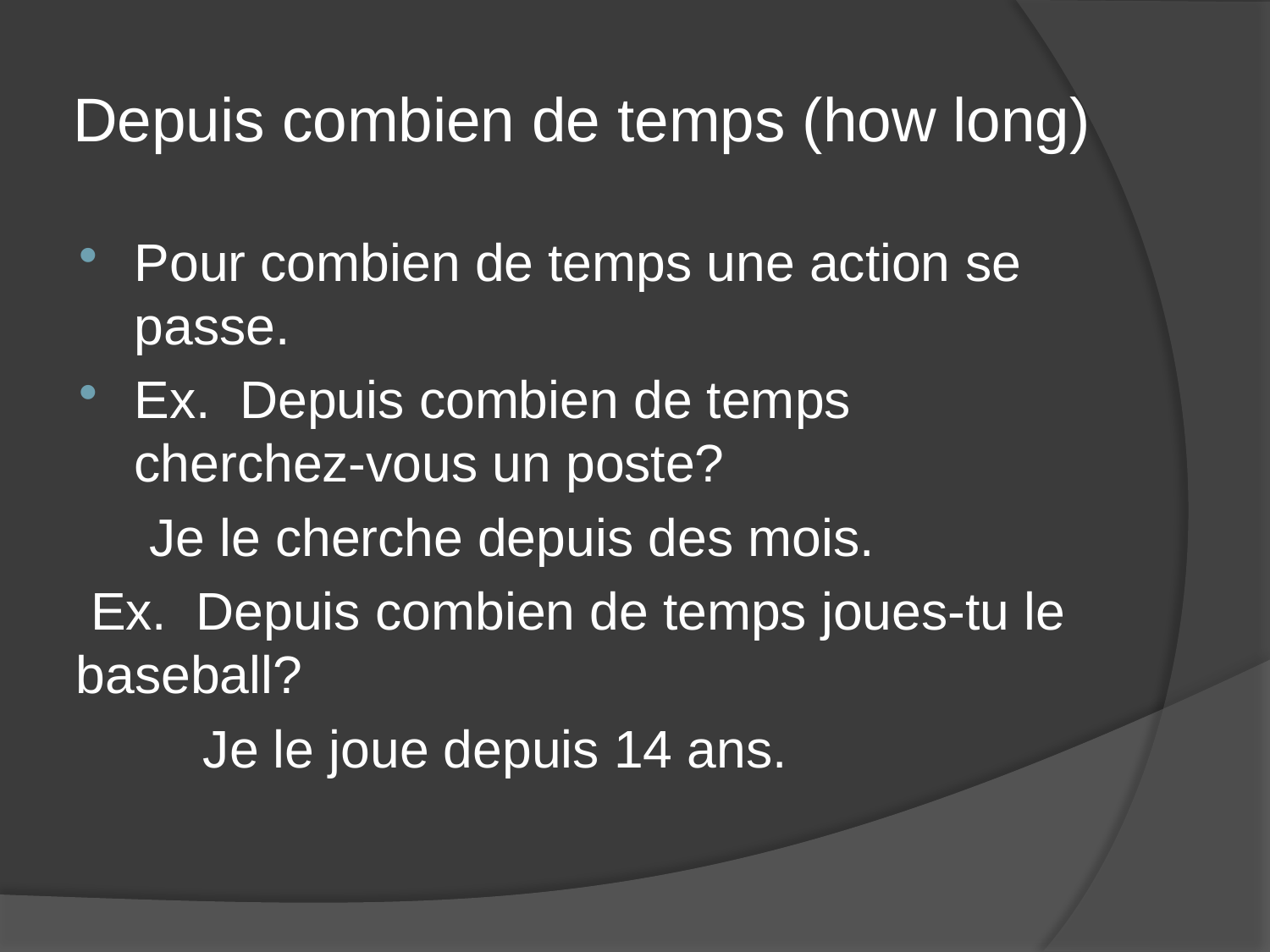

# Depuis combien de temps (how long)
Pour combien de temps une action se passe.
Ex.  Depuis combien de temps cherchez-vous un poste?
     Je le cherche depuis des mois.
 Ex.  Depuis combien de temps joues-tu le baseball?
	Je le joue depuis 14 ans.